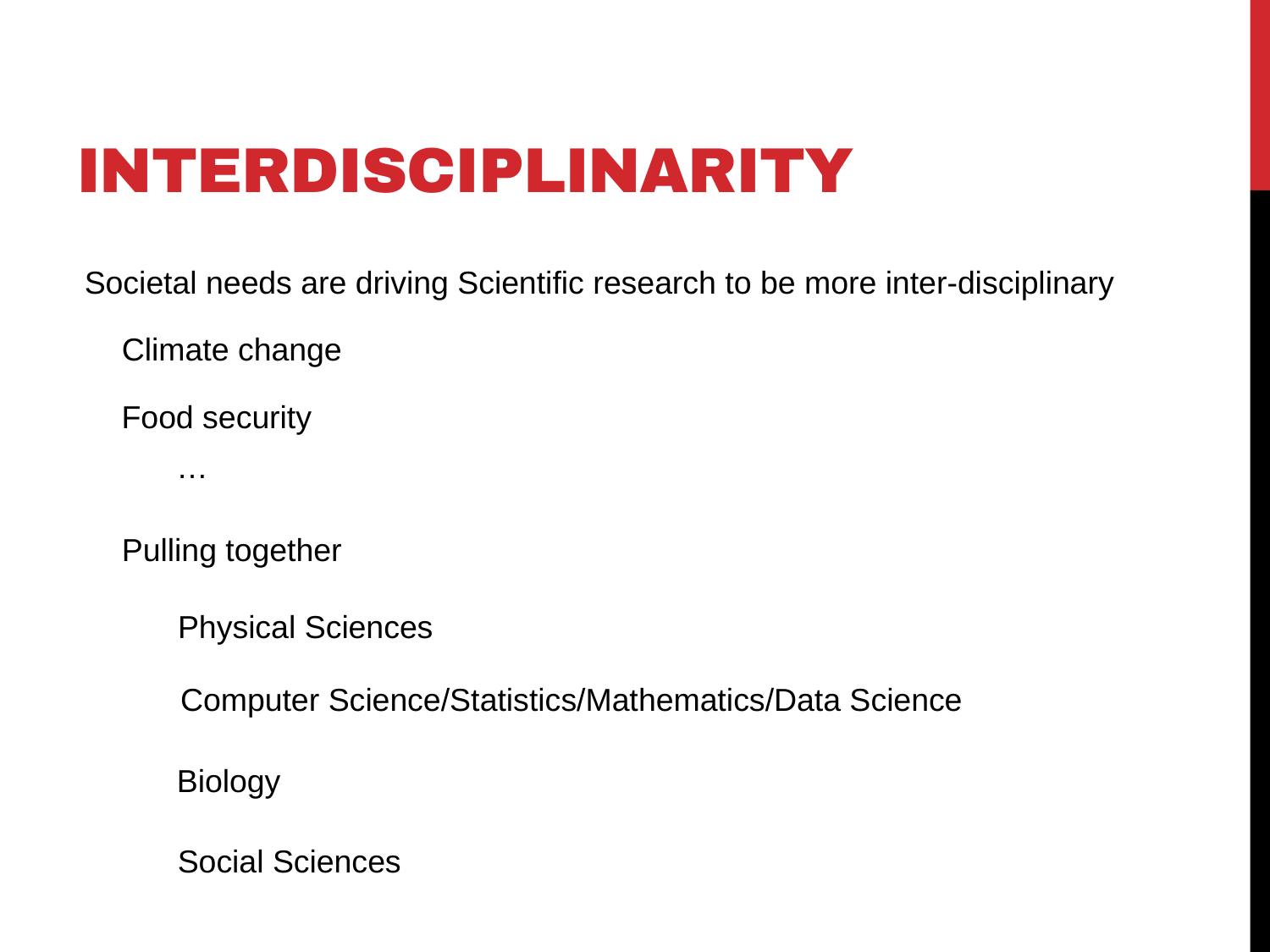

# InterDisciplinarity
Societal needs are driving Scientific research to be more inter-disciplinary
Climate change
Food security
…
Pulling together
Physical Sciences
Computer Science/Statistics/Mathematics/Data Science
Biology
Social Sciences